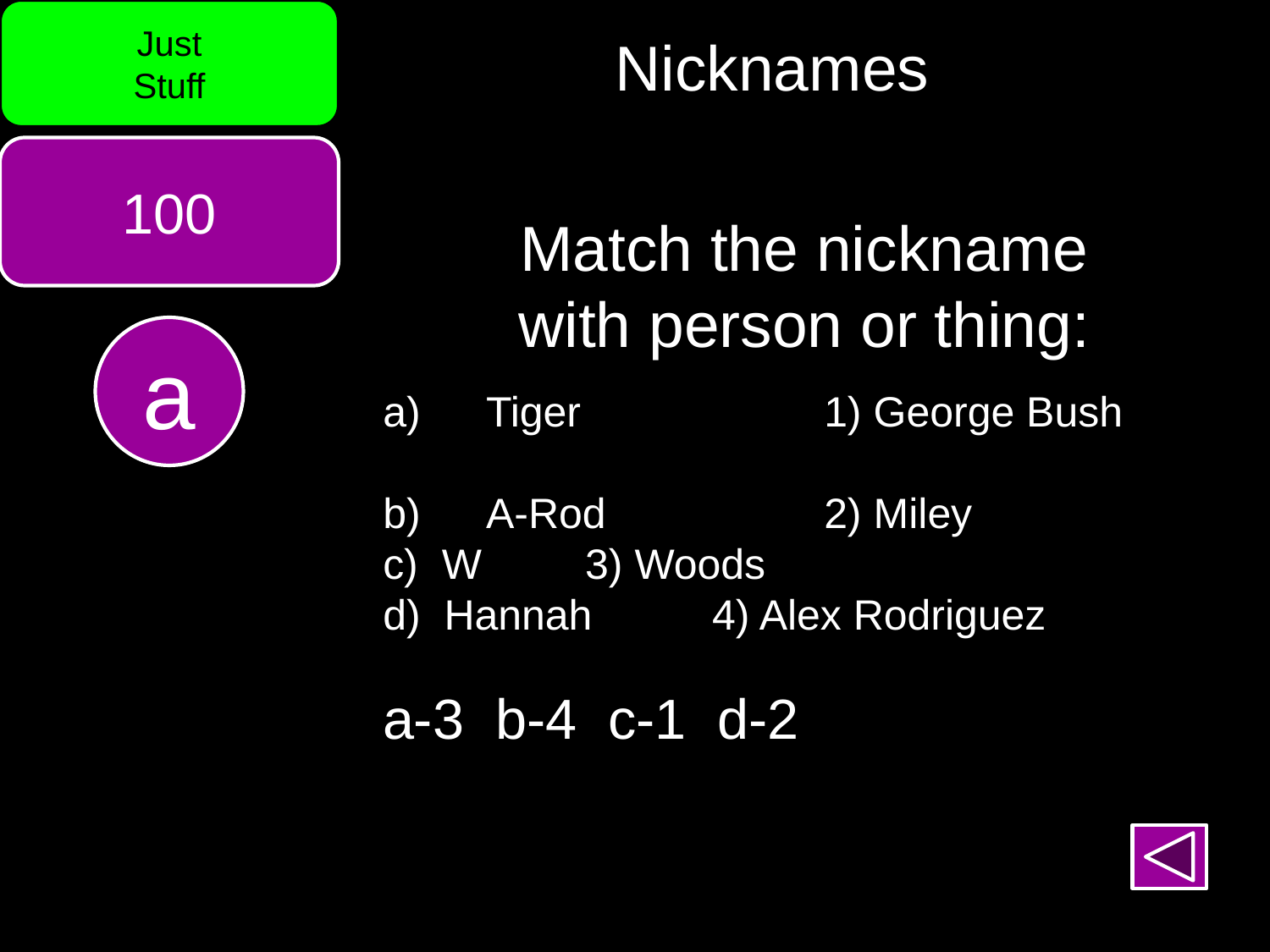

Just
Stuff
Nicknames
100
Match the nickname
with person or thing:

Tiger	 1) George Bush
A-Rod	 2) Miley
c)  W	 3) Woods
d)  Hannah	 4) Alex Rodriguez
a
a-3  b-4  c-1  d-2